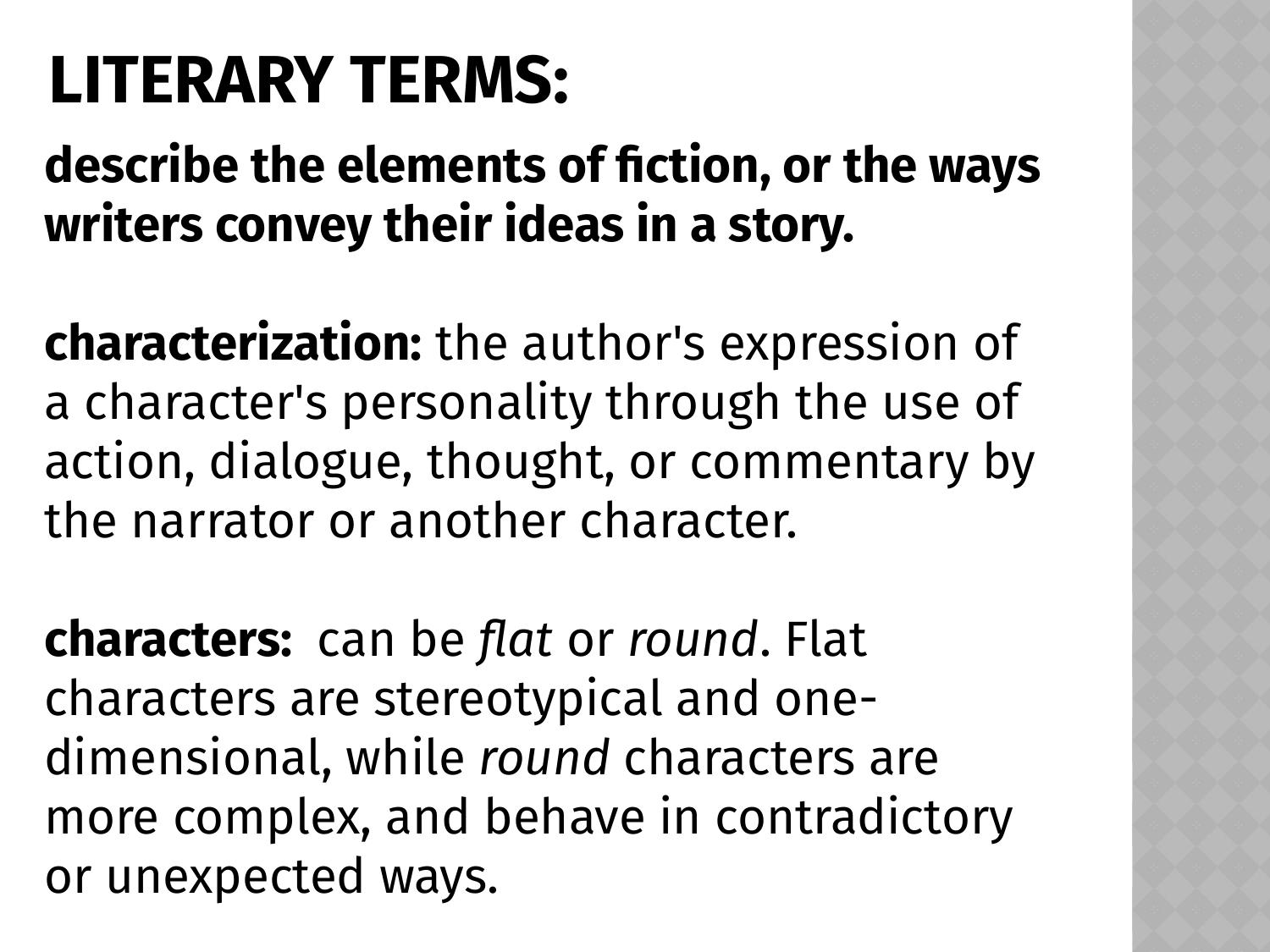

# Literary Terms:
describe the elements of fiction, or the ways writers convey their ideas in a story.

characterization: the author's expression of a character's personality through the use of action, dialogue, thought, or commentary by the narrator or another character.

characters:  can be flat or round. Flat characters are stereotypical and one-dimensional, while round characters are more complex, and behave in contradictory or unexpected ways.